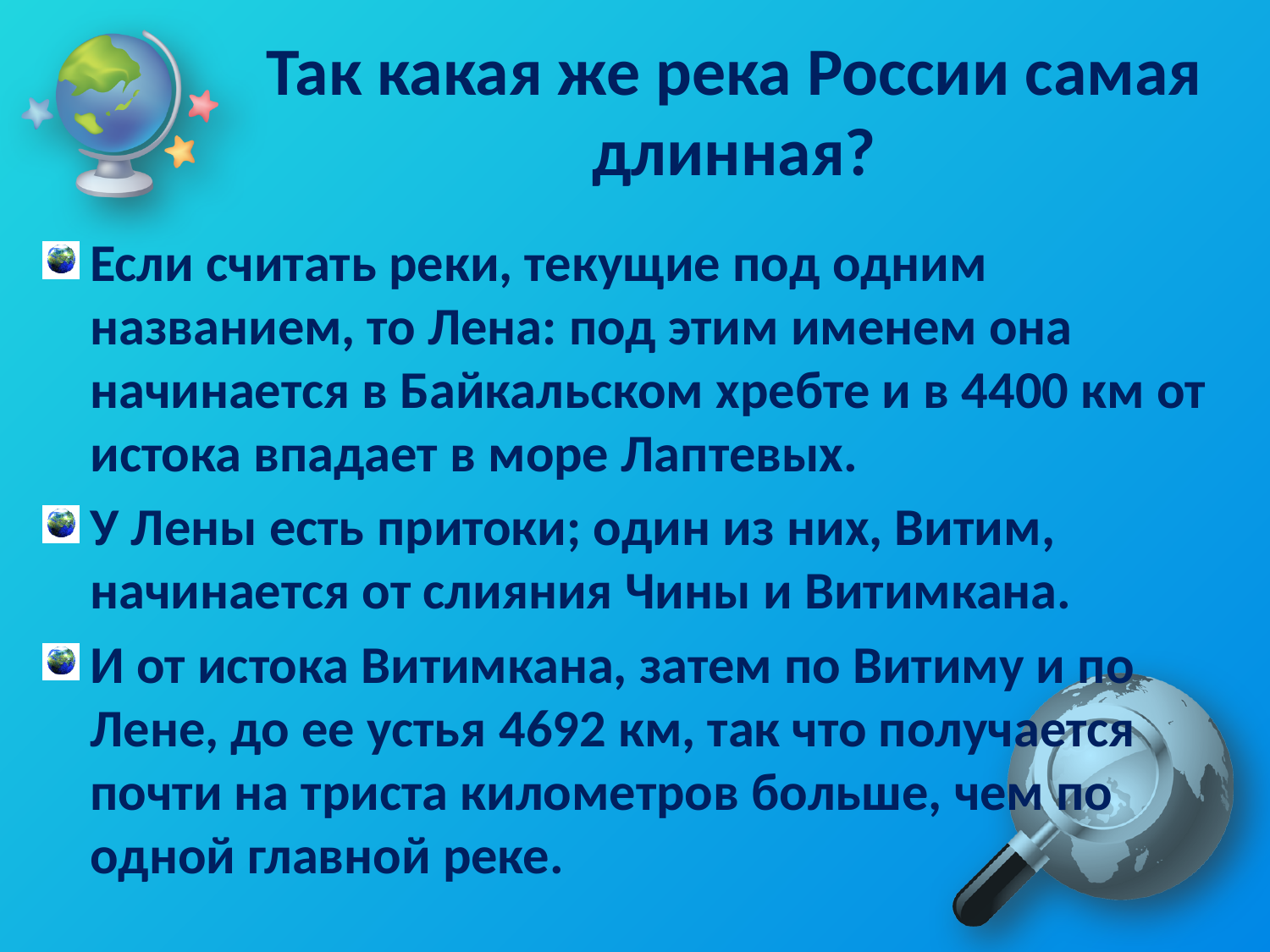

# Так какая же река России самая длинная?
Если считать реки, текущие под одним названием, то Лена: под этим именем она начинается в Байкальском хребте и в 4400 км от истока впадает в море Лаптевых.
У Лены есть притоки; один из них, Витим, начинается от слияния Чины и Витимкана.
И от истока Витимкана, затем по Витиму и по Лене, до ее устья 4692 км, так что получается почти на триста километров больше, чем по одной главной реке.